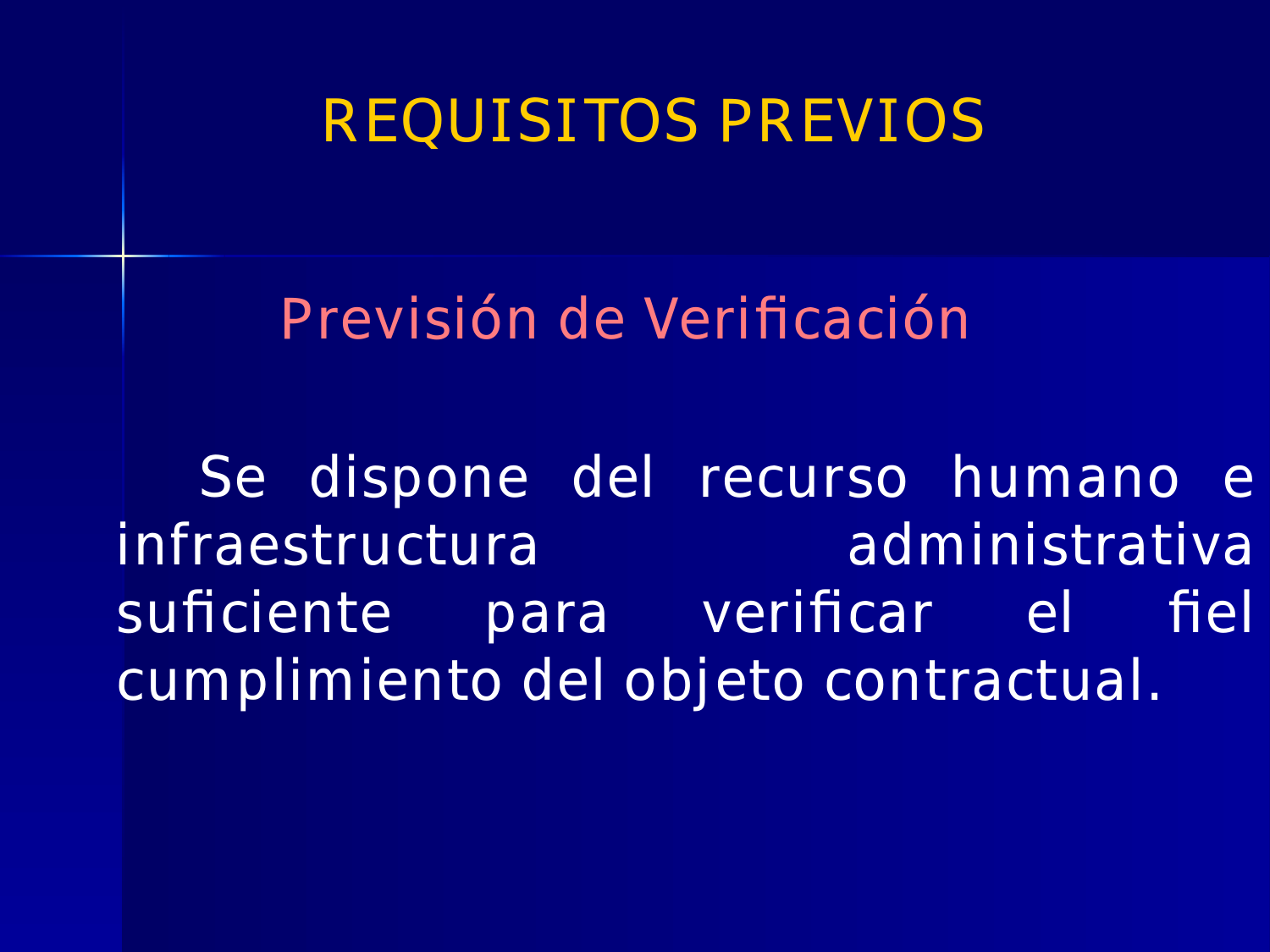

# REQUISITOS PREVIOS
Previsión de Verificación

   Se dispone del recurso humano e infraestructura administrativa suficiente para verificar el fiel cumplimiento del objeto contractual.